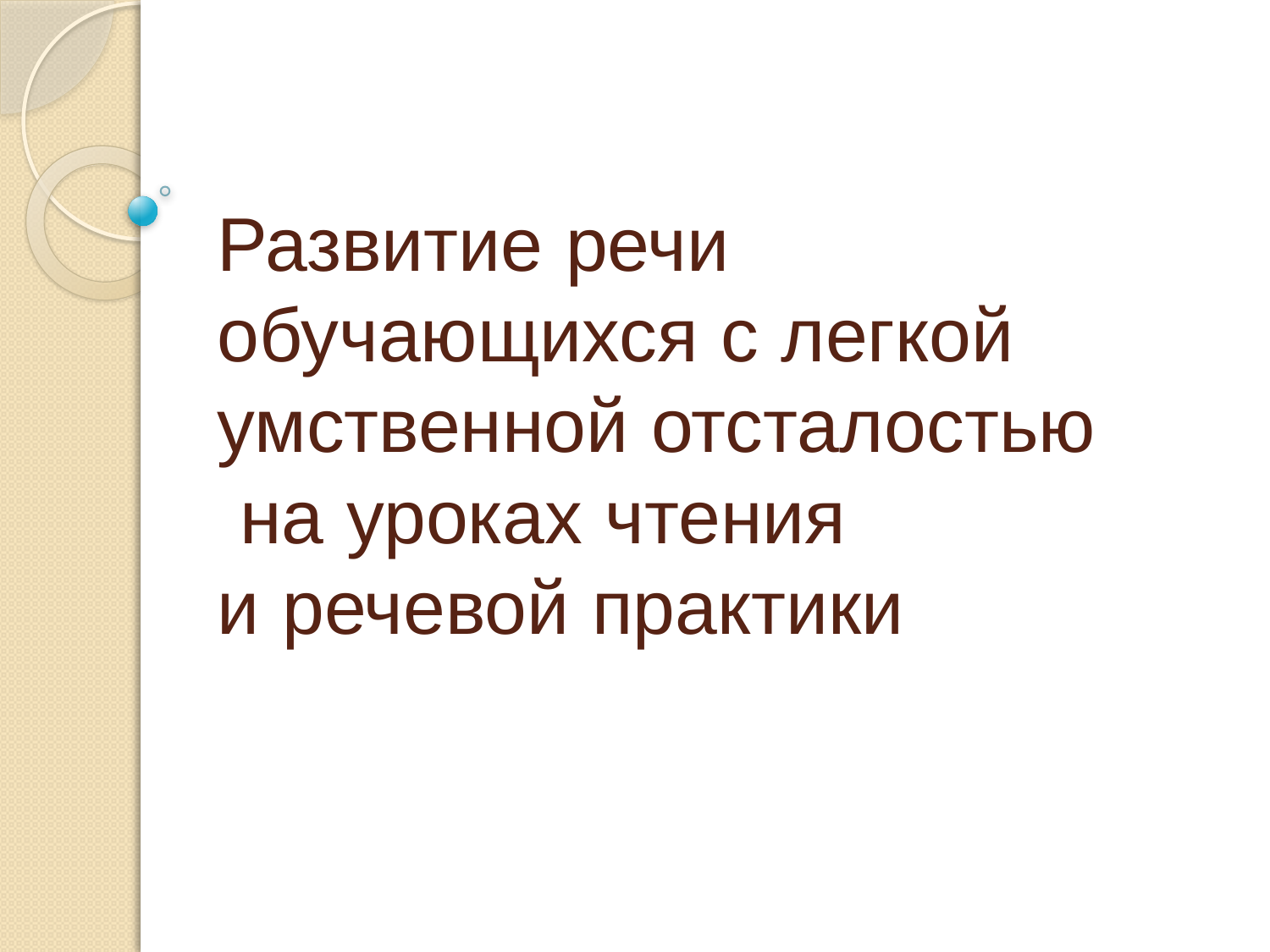

# Развитие речи обучающихся с легкой умственной отсталостью на уроках чтения и речевой практики